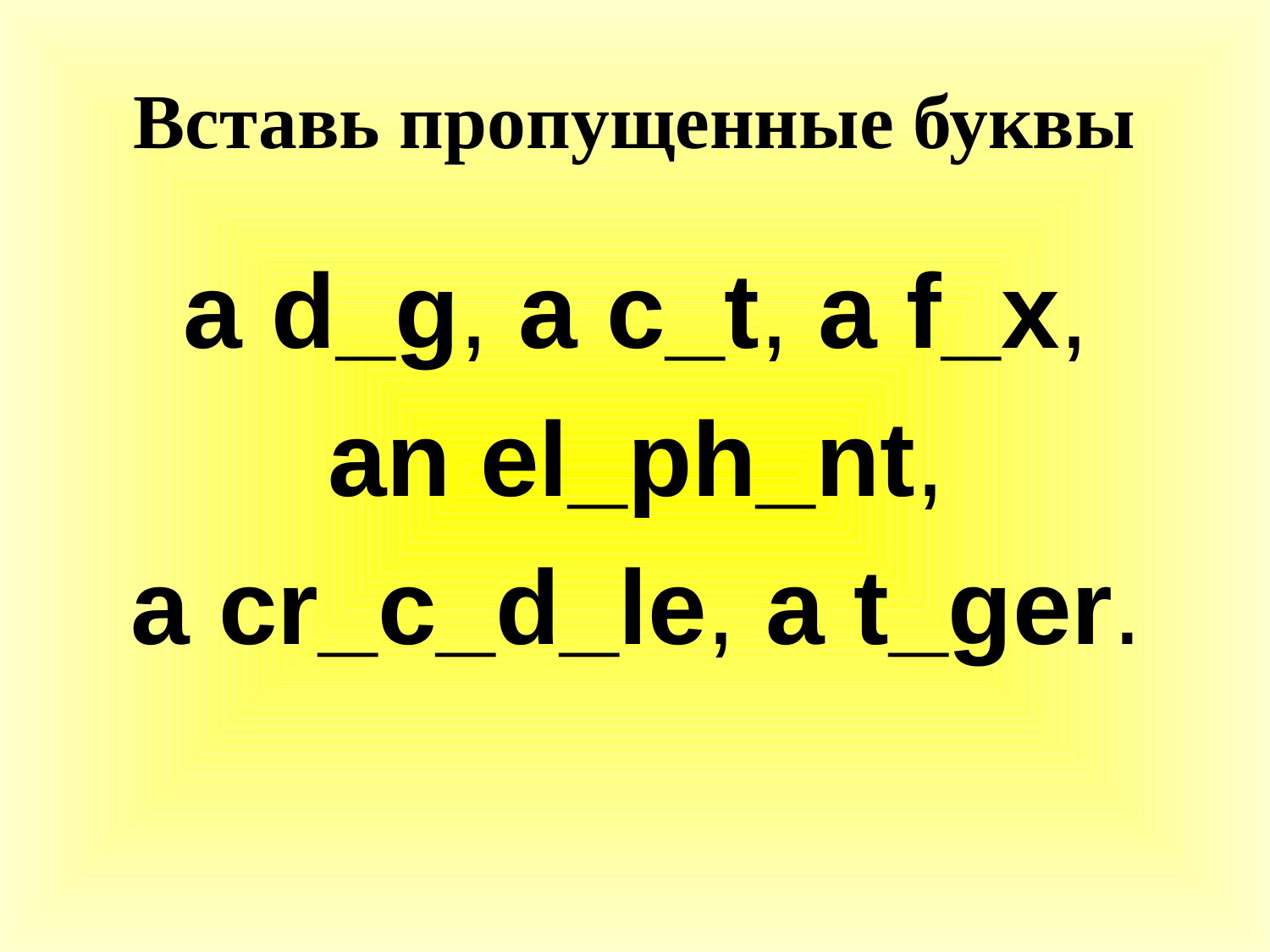

# Вставь пропущенные буквы
a d_g, a c_t, a f_x,
 an el_ph_nt,
a cr_c_d_le, a t_ger.